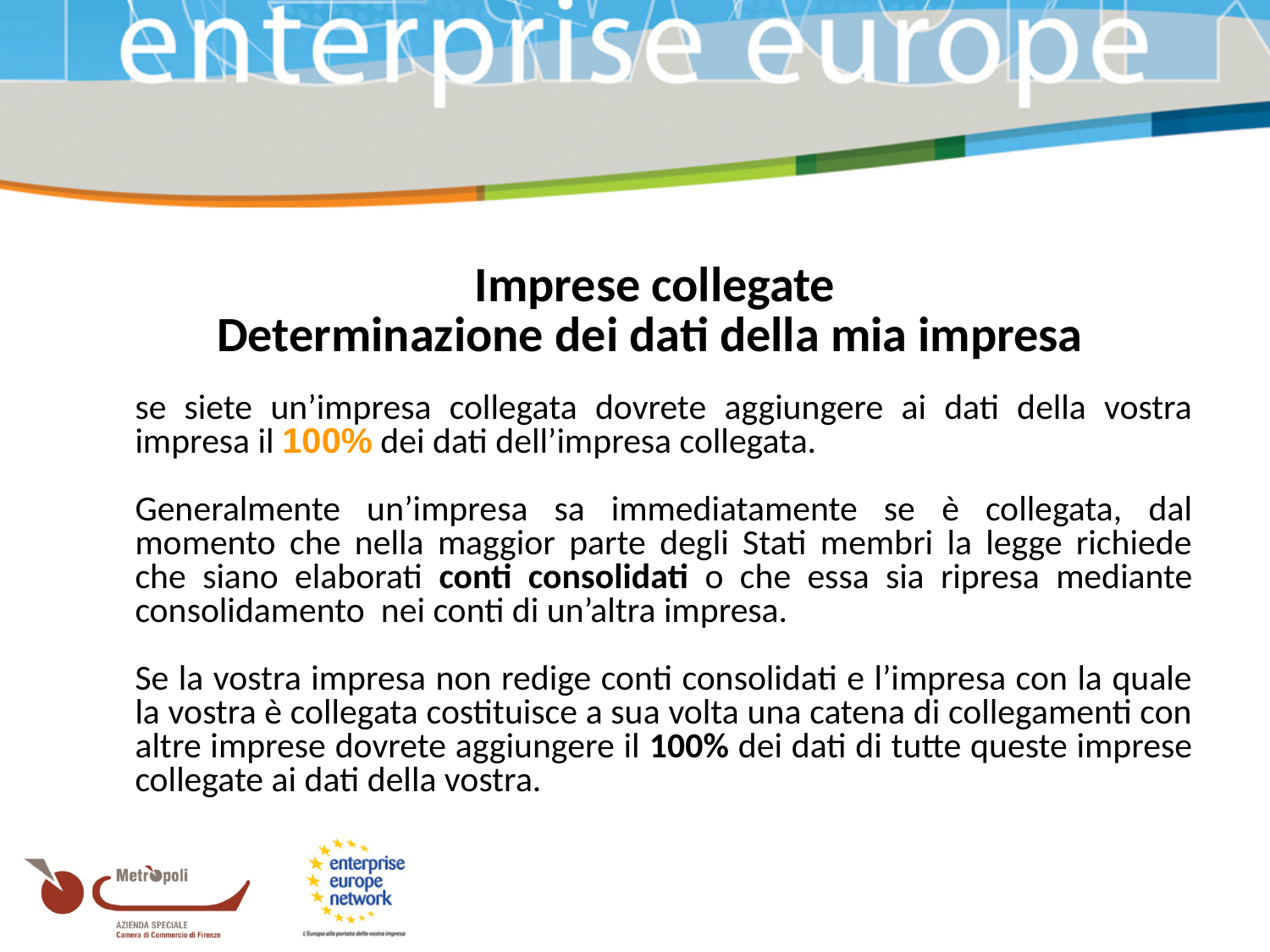

Imprese collegate
Determinazione dei dati della mia impresa
	se siete un’impresa collegata dovrete aggiungere ai dati della vostra impresa il 100% dei dati dell’impresa collegata.

	Generalmente un’impresa sa immediatamente se è collegata, dal momento che nella maggior parte degli Stati membri la legge richiede che siano elaborati conti consolidati o che essa sia ripresa mediante consolidamento  nei conti di un’altra impresa.

	Se la vostra impresa non redige conti consolidati e l’impresa con la quale la vostra è collegata costituisce a sua volta una catena di collegamenti con altre imprese dovrete aggiungere il 100% dei dati di tutte queste imprese collegate ai dati della vostra.